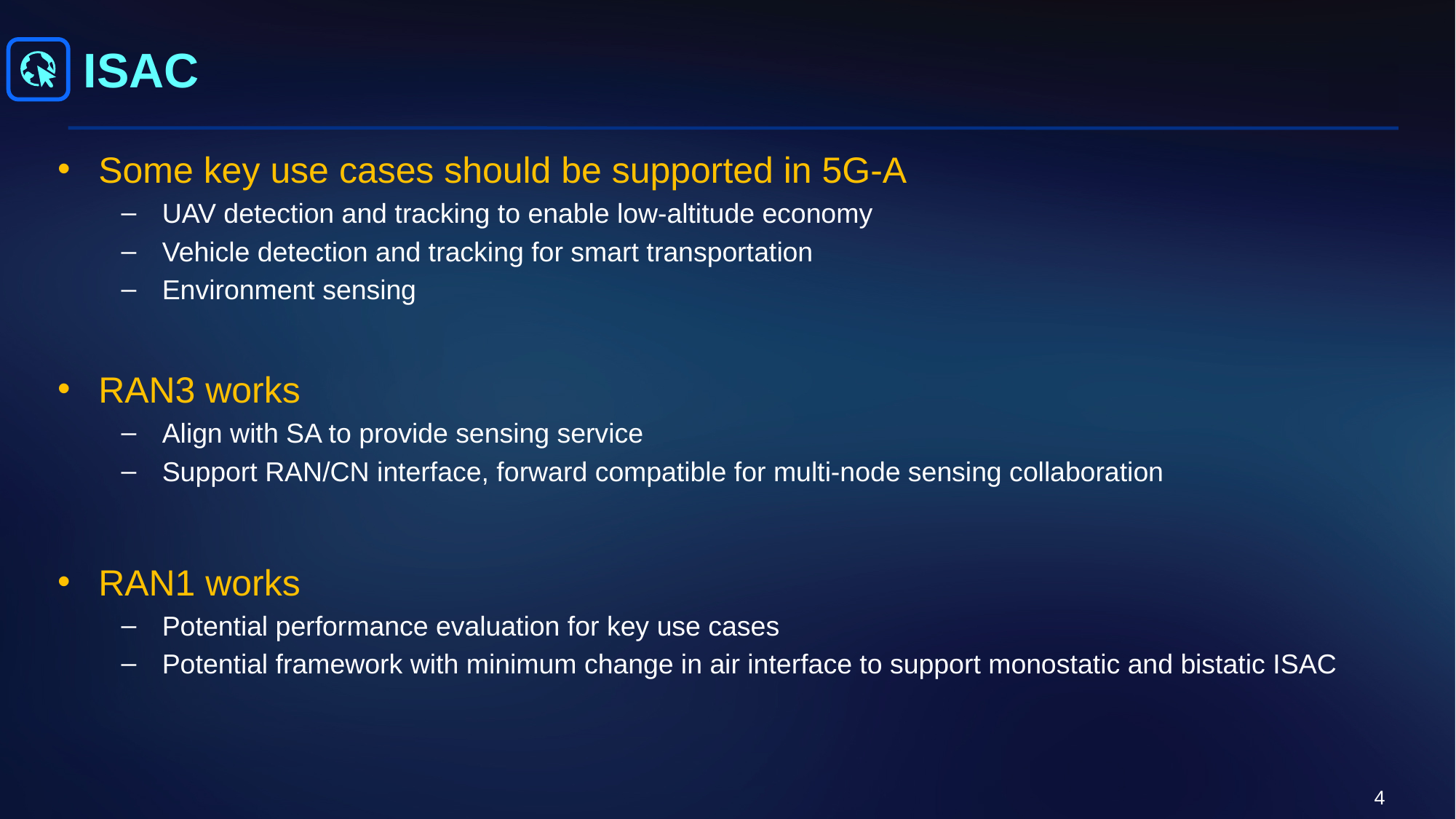

# ISAC
Some key use cases should be supported in 5G-A
UAV detection and tracking to enable low-altitude economy
Vehicle detection and tracking for smart transportation
Environment sensing

RAN3 works
Align with SA to provide sensing service
Support RAN/CN interface, forward compatible for multi-node sensing collaboration

RAN1 works
Potential performance evaluation for key use cases
Potential framework with minimum change in air interface to support monostatic and bistatic ISAC